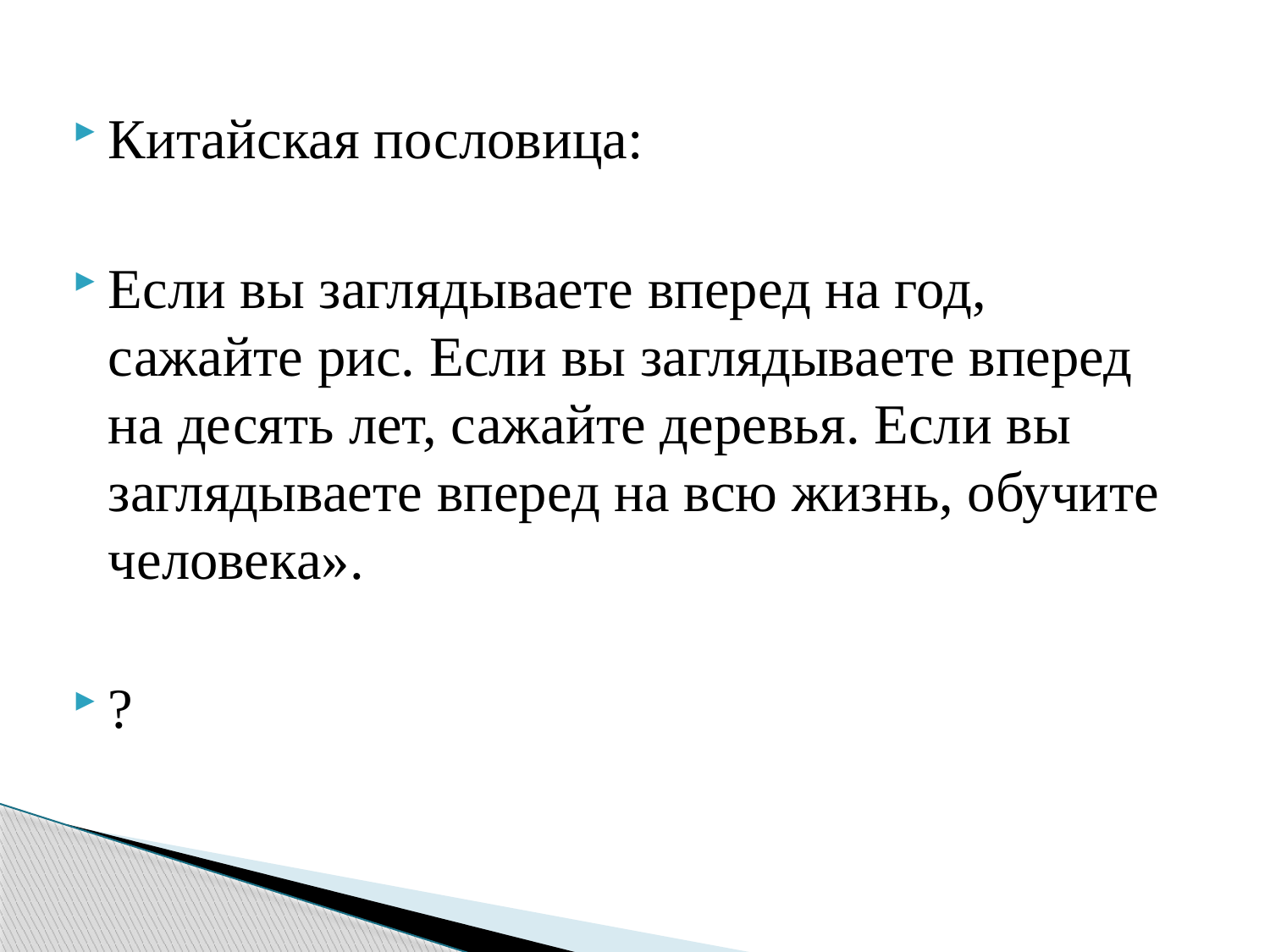

Китайская пословица:

Если вы заглядываете вперед на год, сажайте рис. Если вы заглядываете вперед на десять лет, сажайте деревья. Если вы заглядываете вперед на всю жизнь, обучите человека».

?